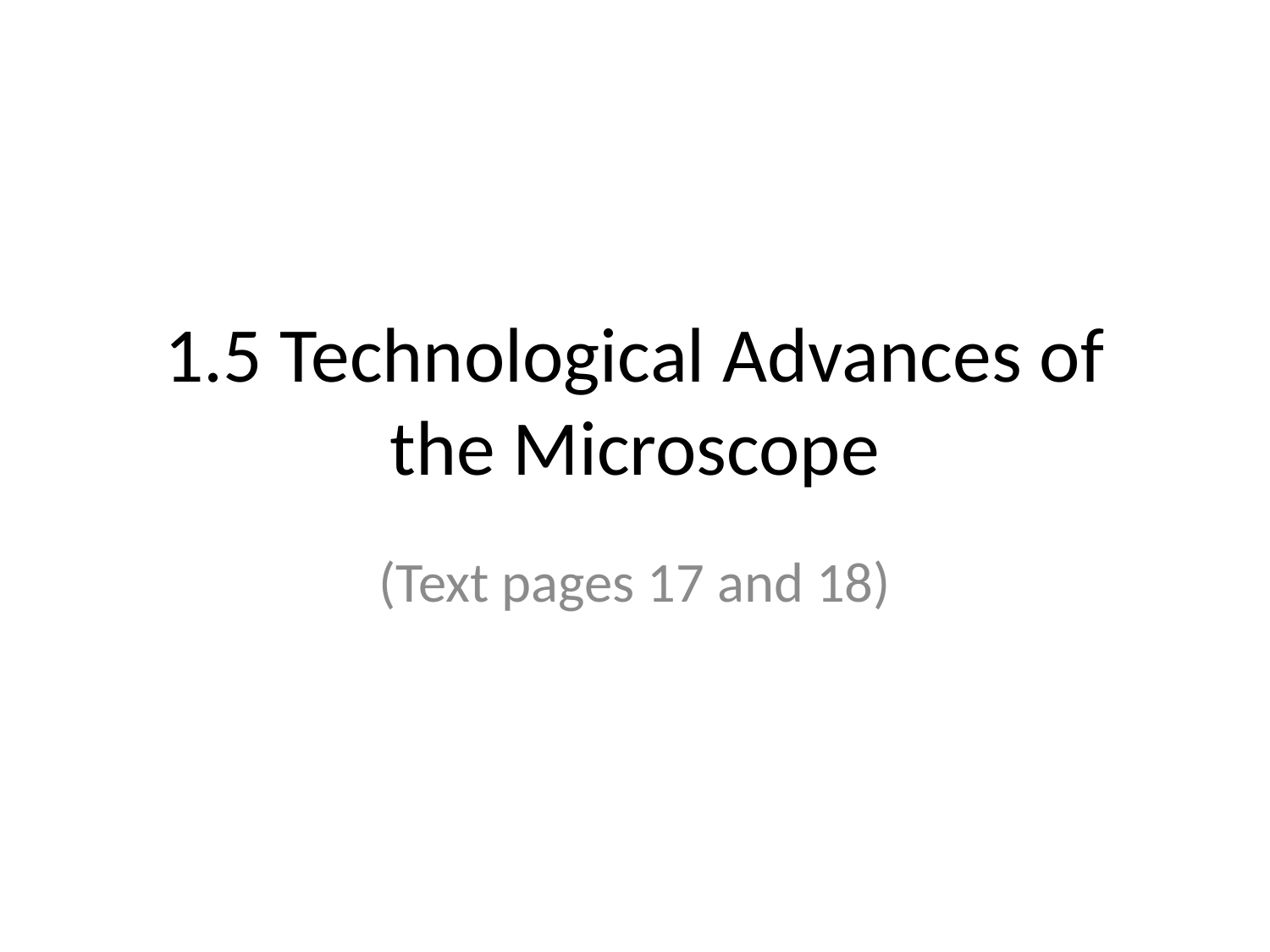

# 1.5 Technological Advances of the Microscope
(Text pages 17 and 18)